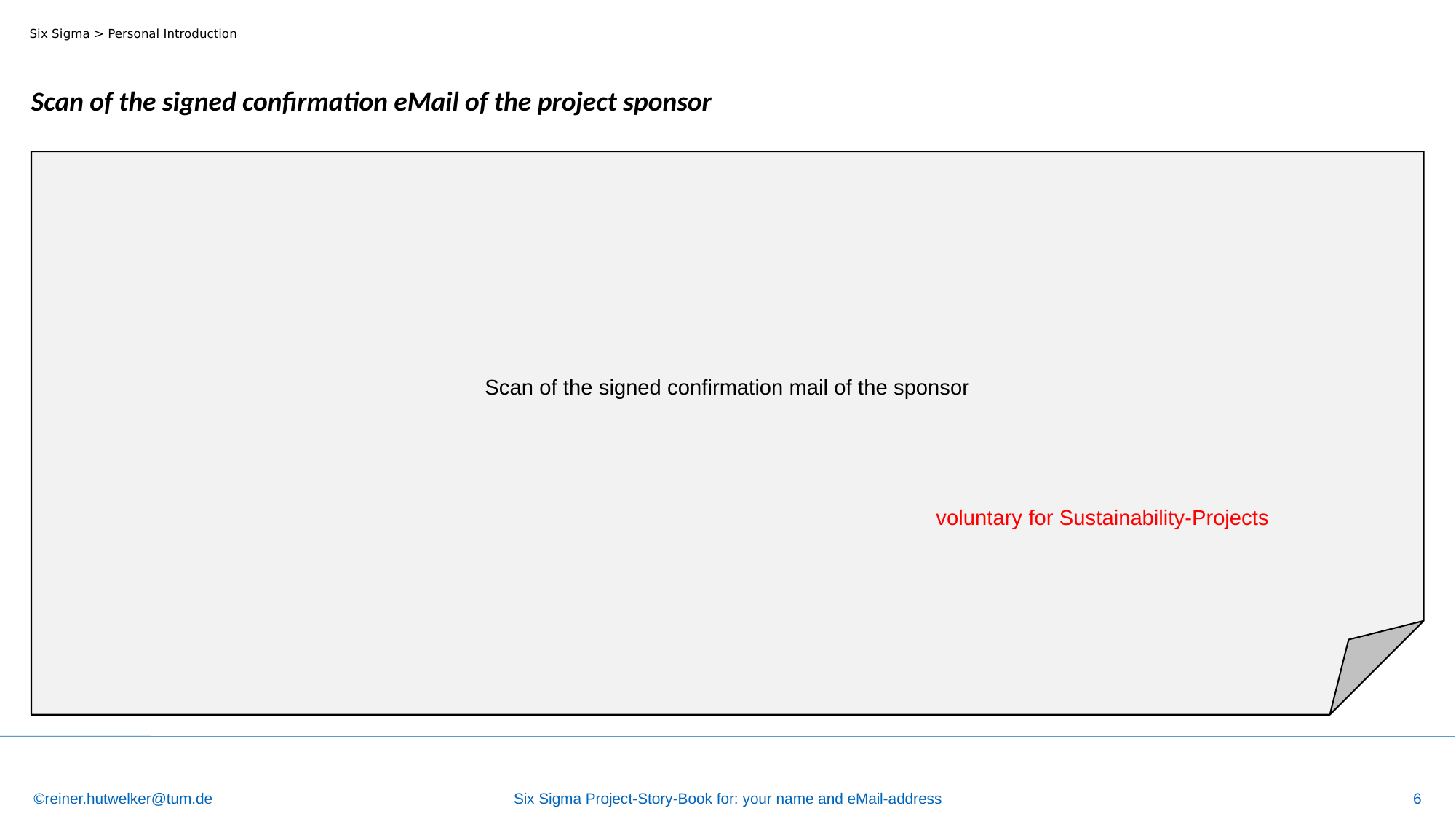

Six Sigma > Personal Introduction
Scan of the signed confirmation eMail of the project sponsor
Scan of the signed confirmation mail of the sponsor
voluntary for Sustainability-Projects